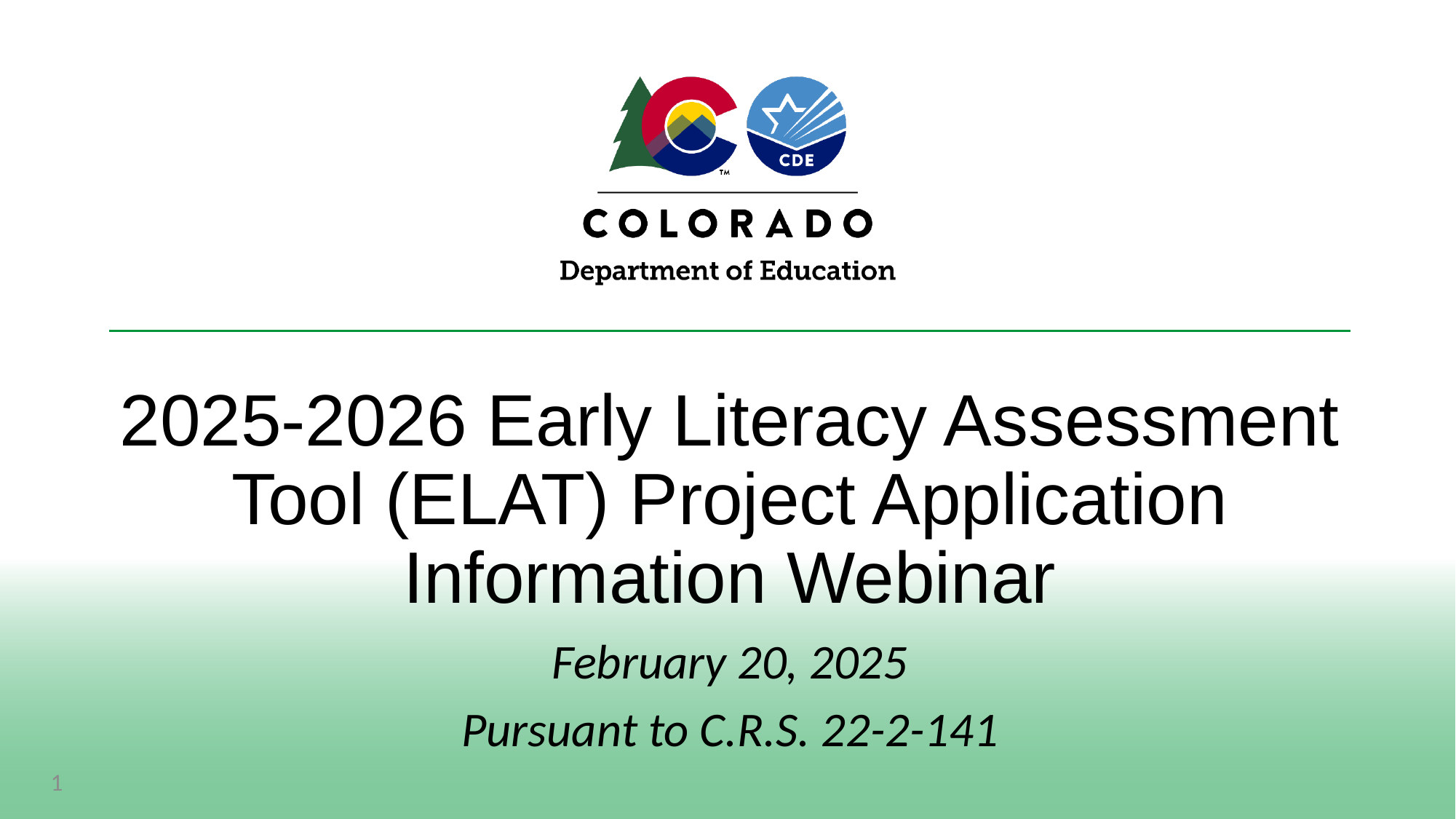

# 2025-2026 Early Literacy Assessment Tool (ELAT) Project Application Information Webinar
February 20, 2025
Pursuant to C.R.S. 22-2-141
1